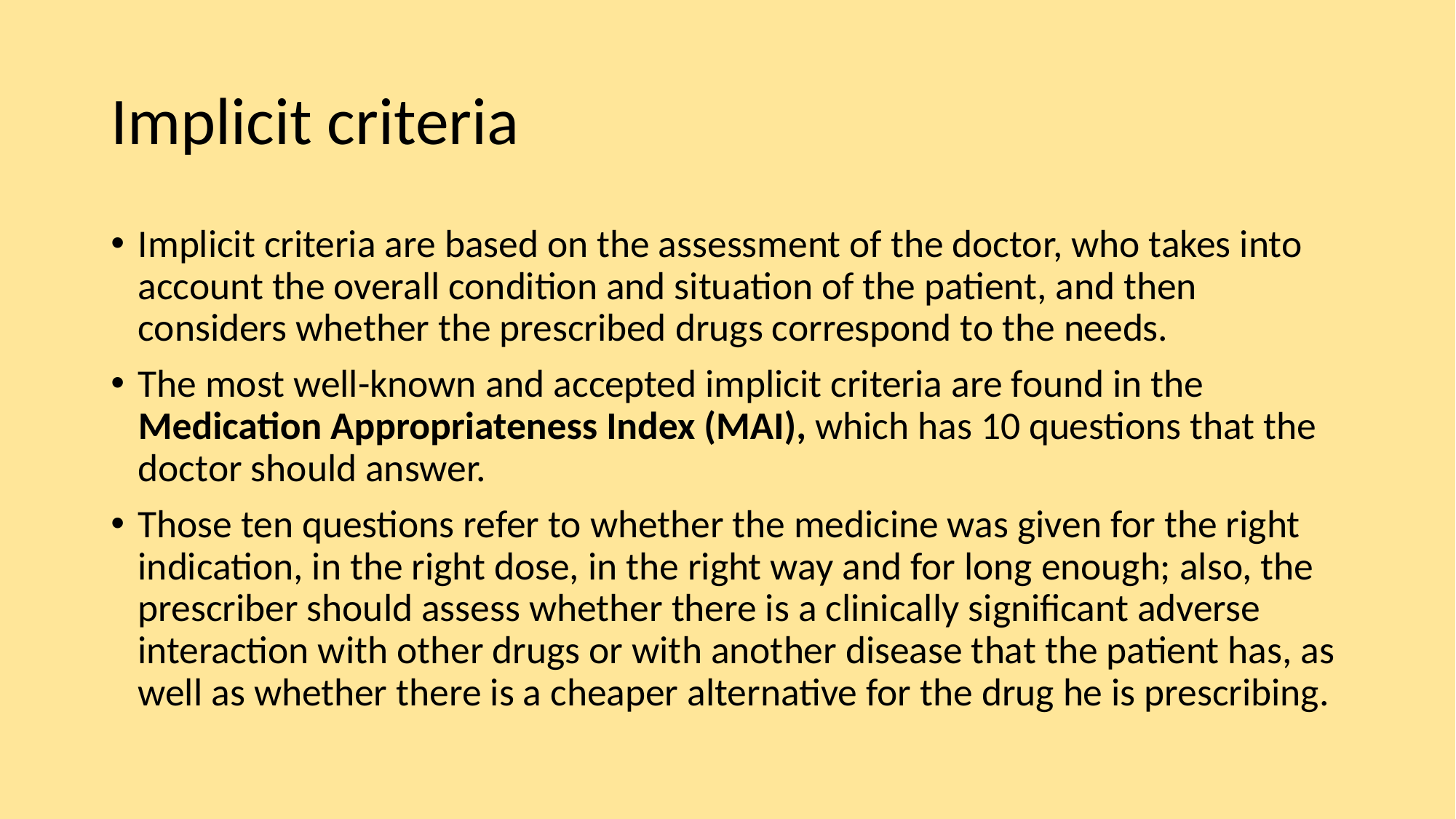

# Implicit criteria
Implicit criteria are based on the assessment of the doctor, who takes into account the overall condition and situation of the patient, and then considers whether the prescribed drugs correspond to the needs.
The most well-known and accepted implicit criteria are found in the Medication Appropriateness Index (MAI), which has 10 questions that the doctor should answer.
Those ten questions refer to whether the medicine was given for the right indication, in the right dose, in the right way and for long enough; also, the prescriber should assess whether there is a clinically significant adverse interaction with other drugs or with another disease that the patient has, as well as whether there is a cheaper alternative for the drug he is prescribing.